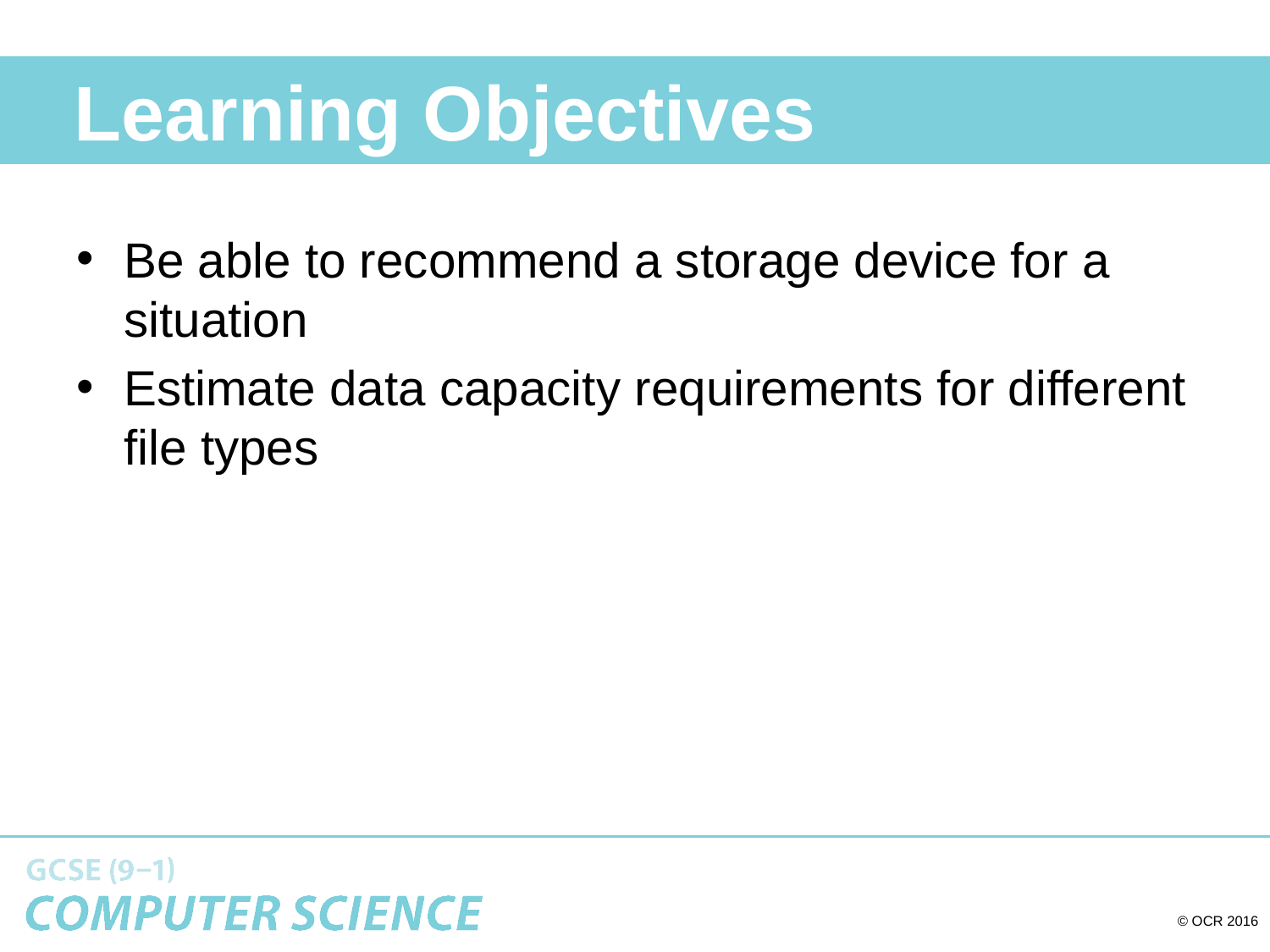

# Learning Objectives
Be able to recommend a storage device for a situation
Estimate data capacity requirements for different file types